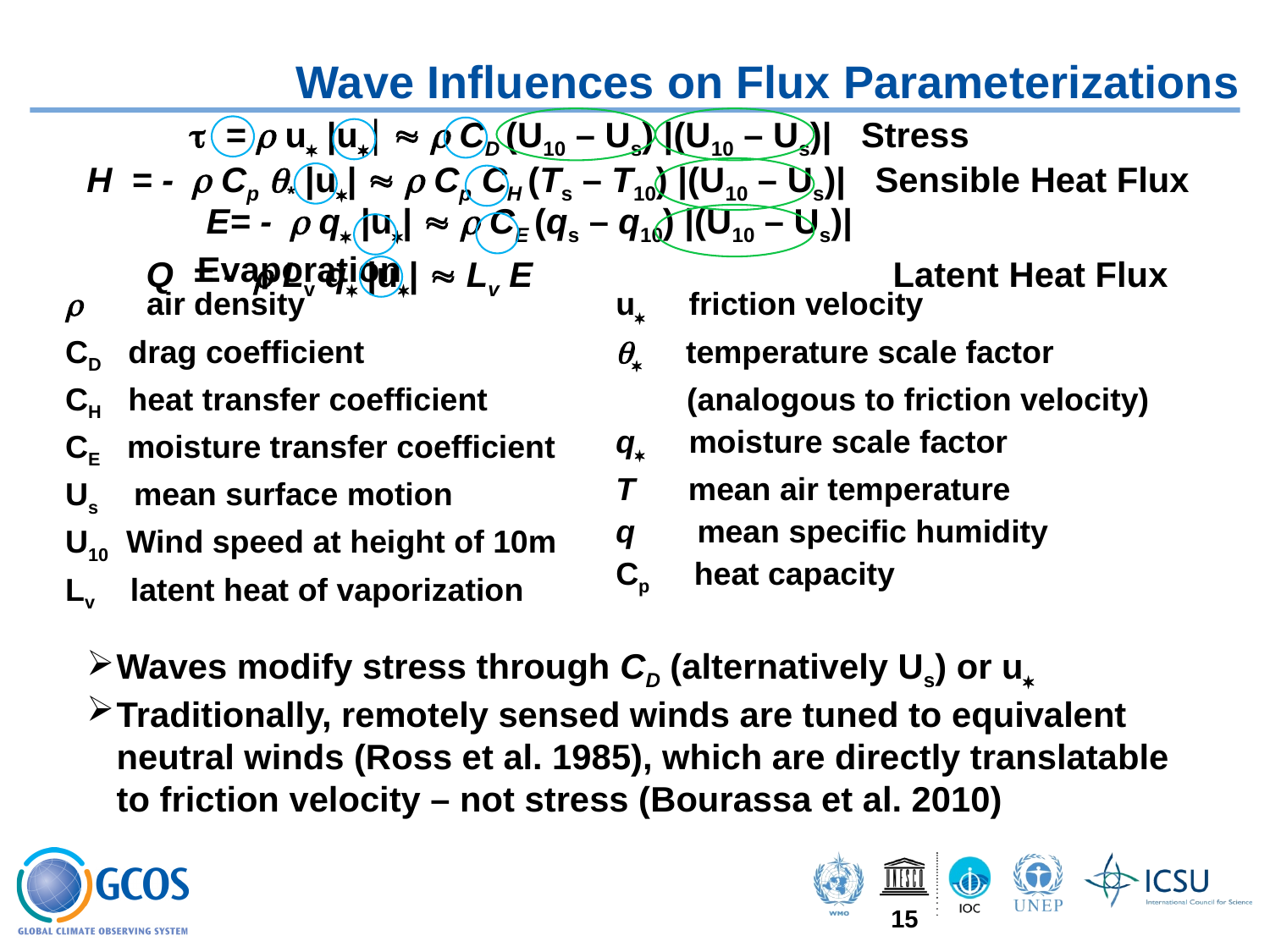

# Wave Influences on Flux Parameterizations
τ  = ρ u∗ |u∗| ≈ ρ CD (U10 – Us) |(U10 – Us)|   Stress

Waves modify stress through CD (alternatively Us) or u∗
Traditionally, remotely sensed winds are tuned to equivalent neutral winds (Ross et al. 1985), which are directly translatable to friction velocity – not stress (Bourassa et al. 2010)
H  = - ρ Cp θ* |u∗| ≈ ρ Cp CH (Ts – T10) |(U10 – Us)|   Sensible Heat Flux
 E= - ρ q∗ |u∗| ≈ ρ CE (qs – q10) |(U10 – Us)|   Evaporation
Q  = - ρ Lv q∗ |u∗| ≈ Lv E                                     Latent Heat Flux
ρ       air density
CD   drag coefficient
CH   heat transfer coefficient
CE   moisture transfer coefficient
Us    mean surface motion
U10  Wind speed at height of 10m
Lv    latent heat of vaporization

u∗     friction velocity
θ∗     temperature scale factor
        (analogous to friction velocity)
q∗     moisture scale factor
T      mean air temperature
q       mean specific humidity
Cp     heat capacity
15